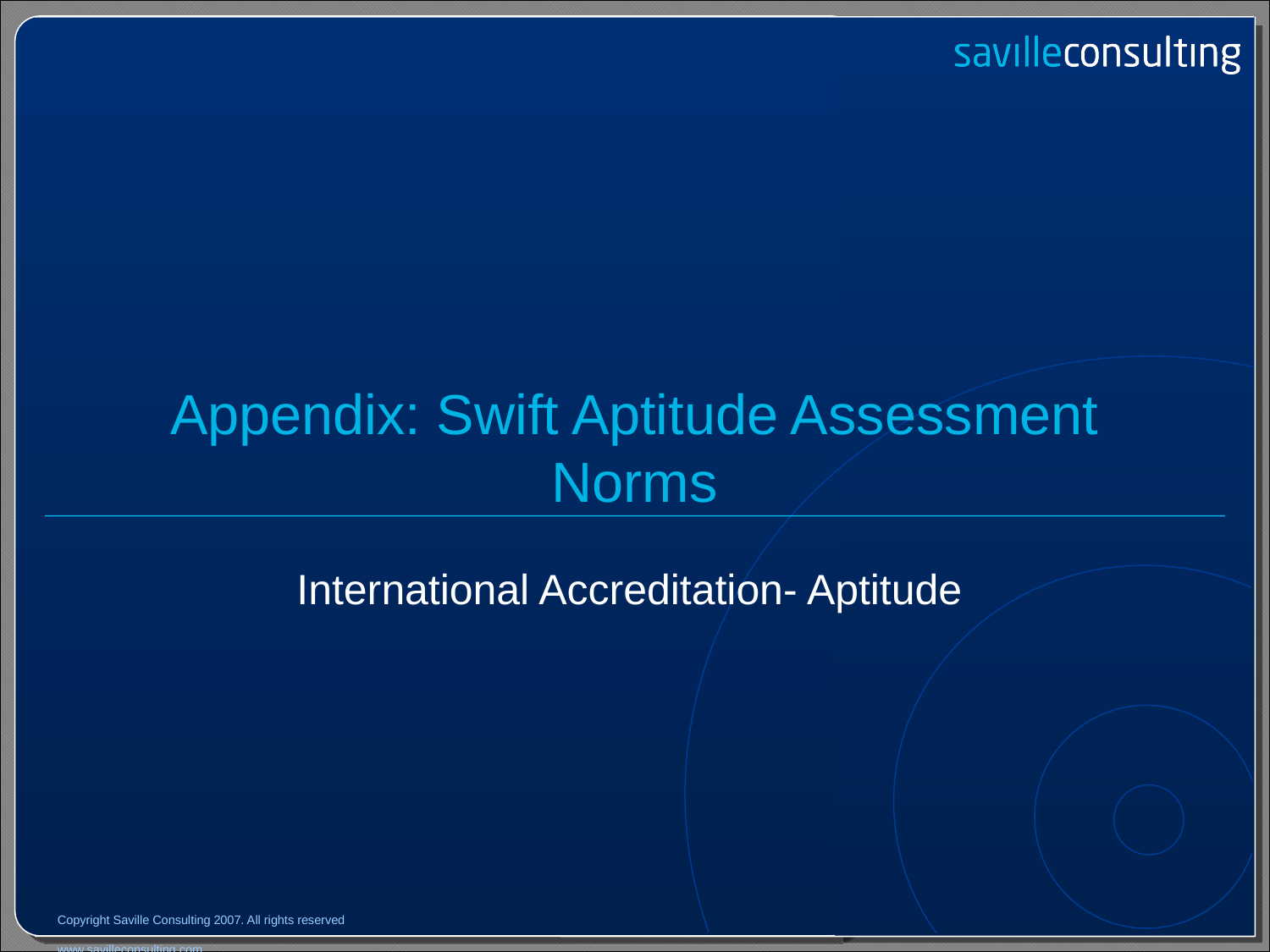

# Appendix: Swift Aptitude Assessment Norms
International Accreditation- Aptitude